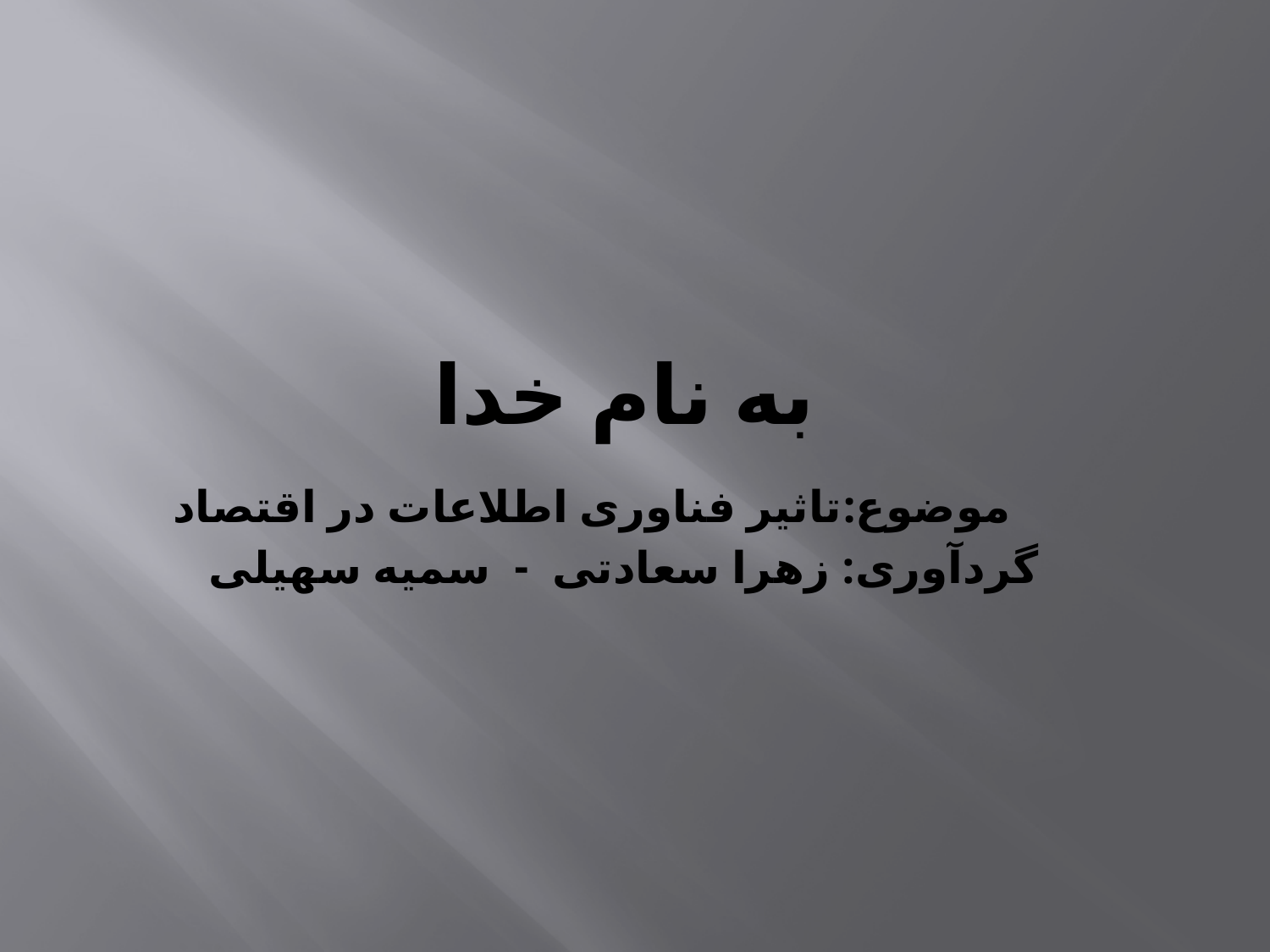

# به نام خدا موضوع:تاثیر فناوری اطلاعات در اقتصاد گردآوری: زهرا سعادتی  -  سمیه سهیلی